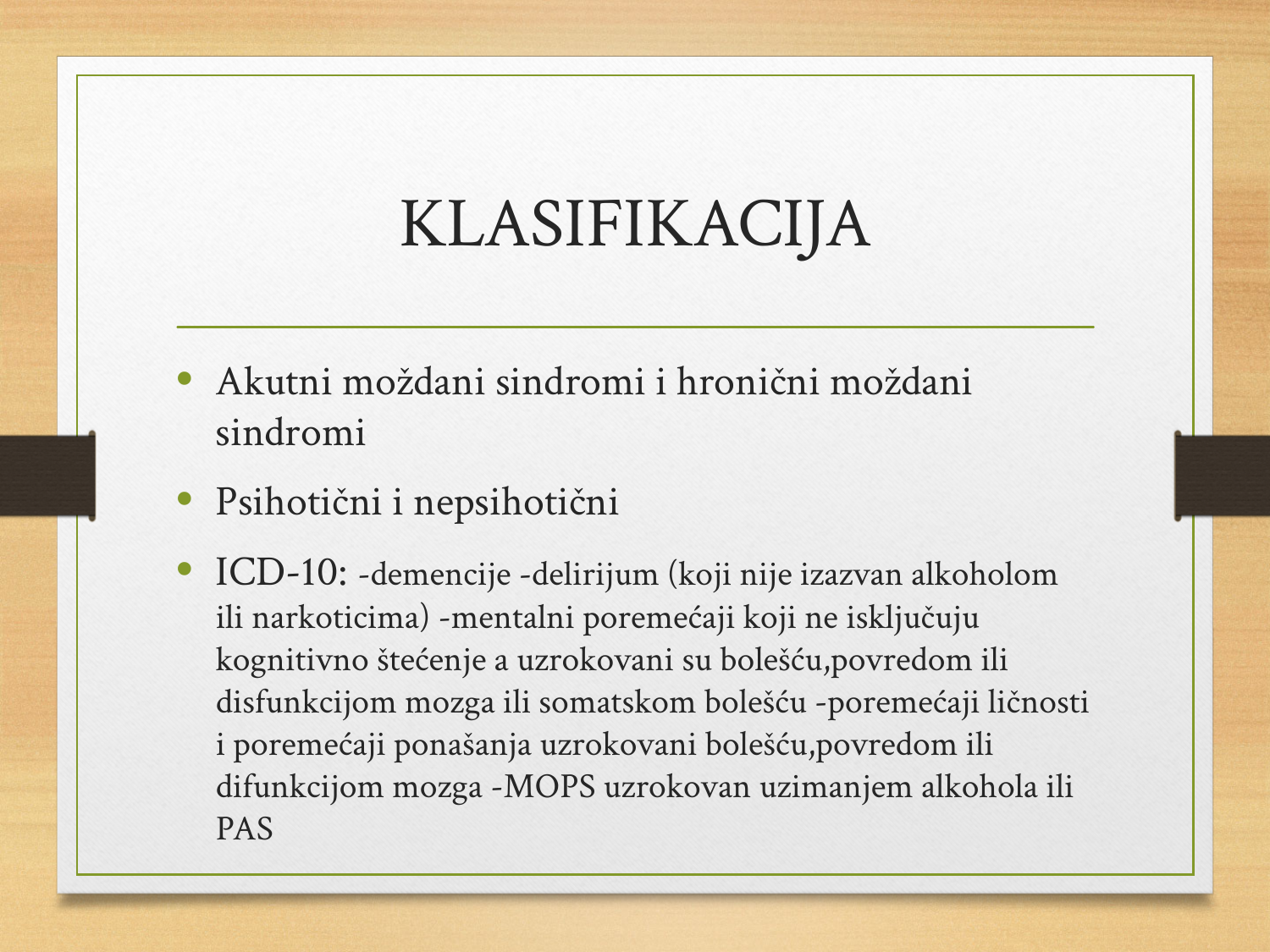

# KLASIFIKACIJA
Akutni moždani sindromi i hronični moždani sindromi
Psihotični i nepsihotični
ICD-10: -demencije -delirijum (koji nije izazvan alkoholom ili narkoticima) -mentalni poremećaji koji ne isključuju kognitivno štećenje a uzrokovani su bolešću,povredom ili disfunkcijom mozga ili somatskom bolešću -poremećaji ličnosti i poremećaji ponašanja uzrokovani bolešću,povredom ili difunkcijom mozga -MOPS uzrokovan uzimanjem alkohola ili PAS